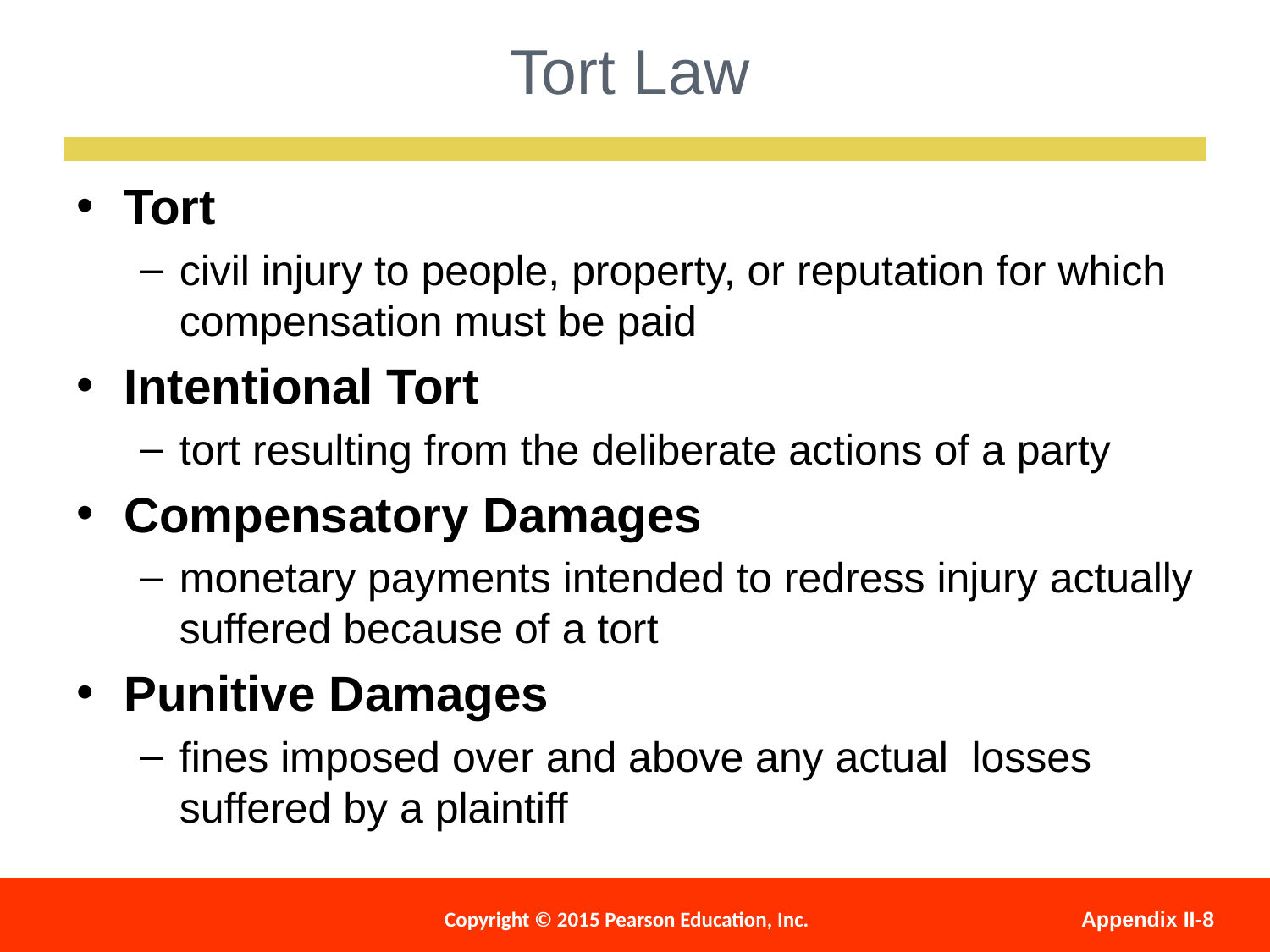

Tort Law
Tort
civil injury to people, property, or reputation for which compensation must be paid
Intentional Tort
tort resulting from the deliberate actions of a party
Compensatory Damages
monetary payments intended to redress injury actually suffered because of a tort
Punitive Damages
fines imposed over and above any actual  losses suffered by a plaintiff